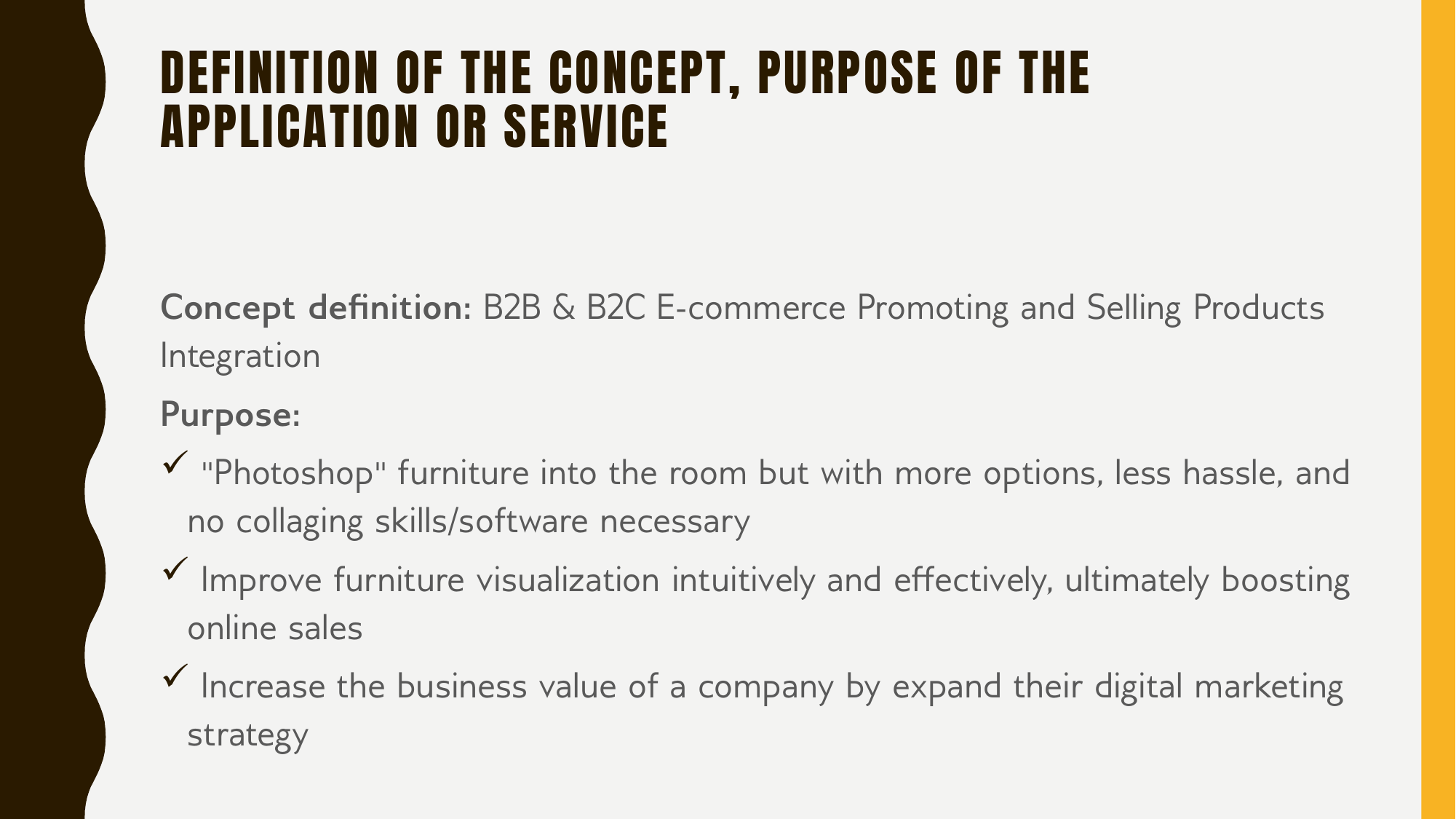

# Definition of the concept, purpose of the application or service
Concept definition: B2B & B2C E-commerce Promoting and Selling Products Integration
Purpose:
 "Photoshop" furniture into the room but with more options, less hassle, and no collaging skills/software necessary
 Improve furniture visualization intuitively and effectively, ultimately boosting online sales
 Increase the business value of a company by expand their digital marketing strategy